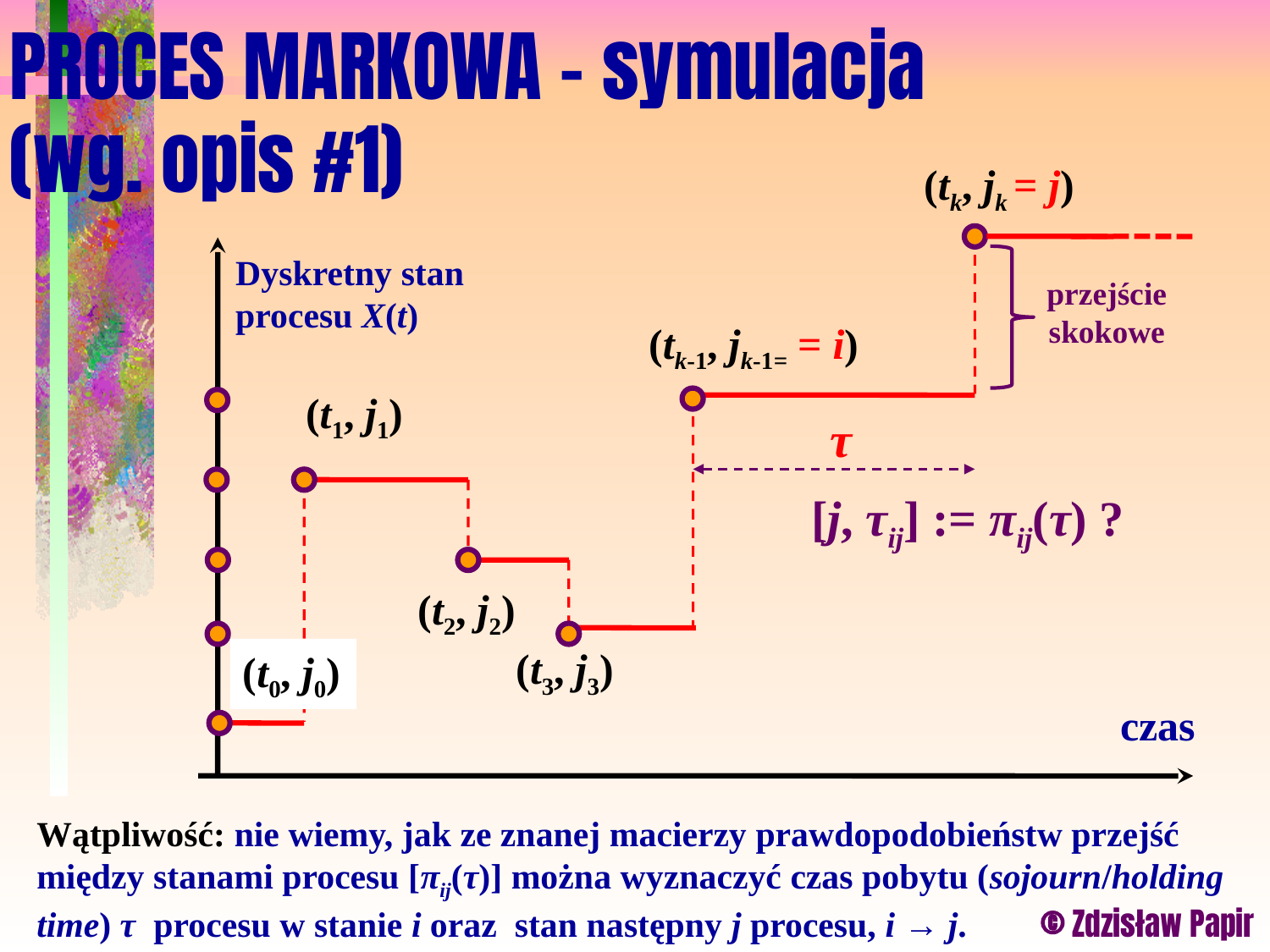

PROCES MARKOWA – symulacja
(wg. opis #1)
(tk, jk = j)

Dyskretny stan
procesu X(t)

przejście
skokowe
(tk-1, jk-1= = i)
(t1, j1)

τ

[j, τij] := πij(τ) ?

(t2, j2)

(t3, j3)
(t0, j0)
czas

Wątpliwość: nie wiemy, jak ze znanej macierzy prawdopodobieństw przejść między stanami procesu [πij(τ)] można wyznaczyć czas pobytu (sojourn/holding time) τ  procesu w stanie i oraz  stan następny j procesu, i → j.
© Zdzisław Papir